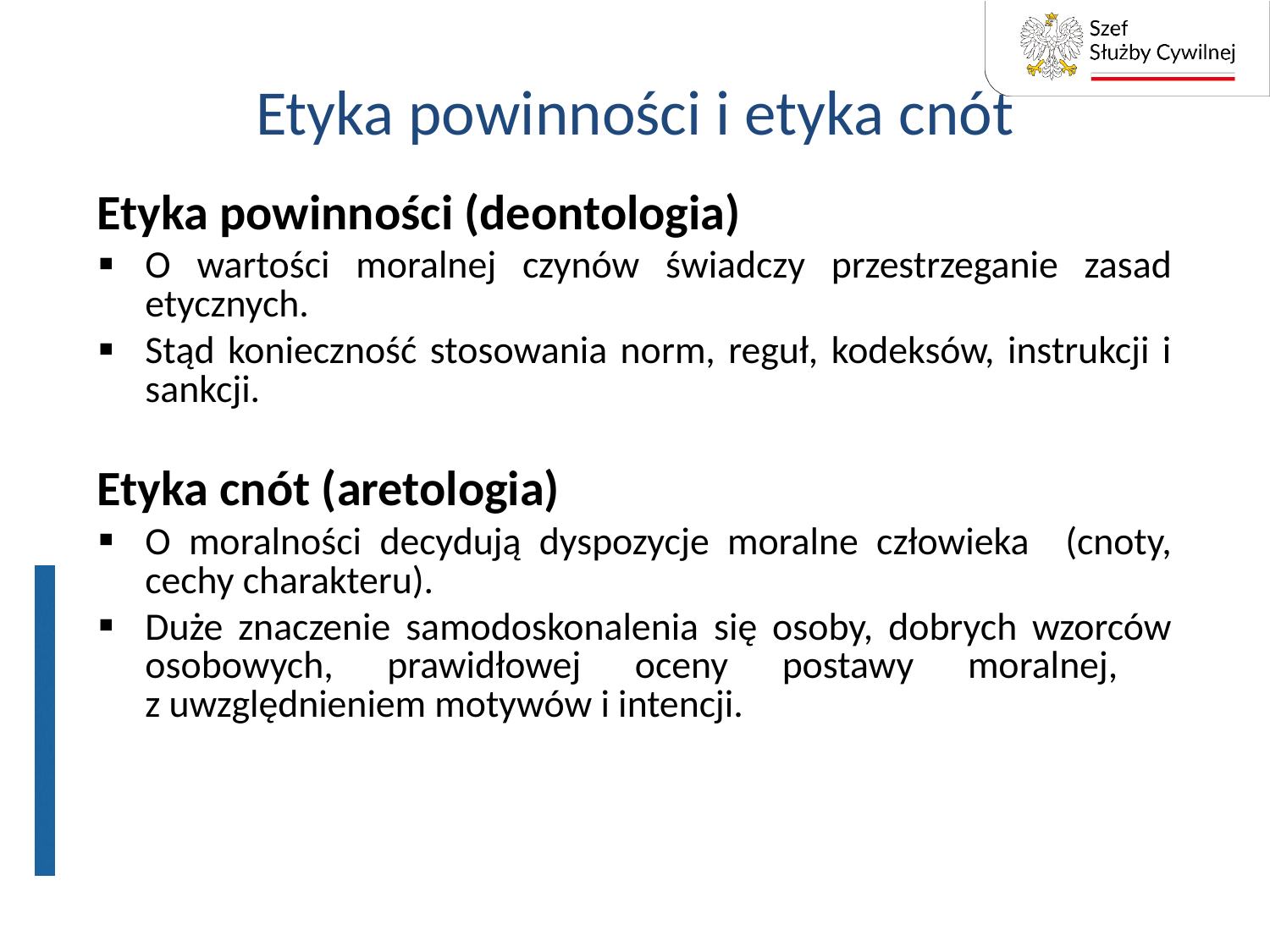

# Etyka powinności i etyka cnót
Etyka powinności (deontologia)
O wartości moralnej czynów świadczy przestrzeganie zasad etycznych.
Stąd konieczność stosowania norm, reguł, kodeksów, instrukcji i sankcji.

Etyka cnót (aretologia)
O moralności decydują dyspozycje moralne człowieka  (cnoty, cechy charakteru).
Duże znaczenie samodoskonalenia się osoby, dobrych wzorców osobowych, prawidłowej oceny postawy moralnej,
z uwzględnieniem motywów i intencji.